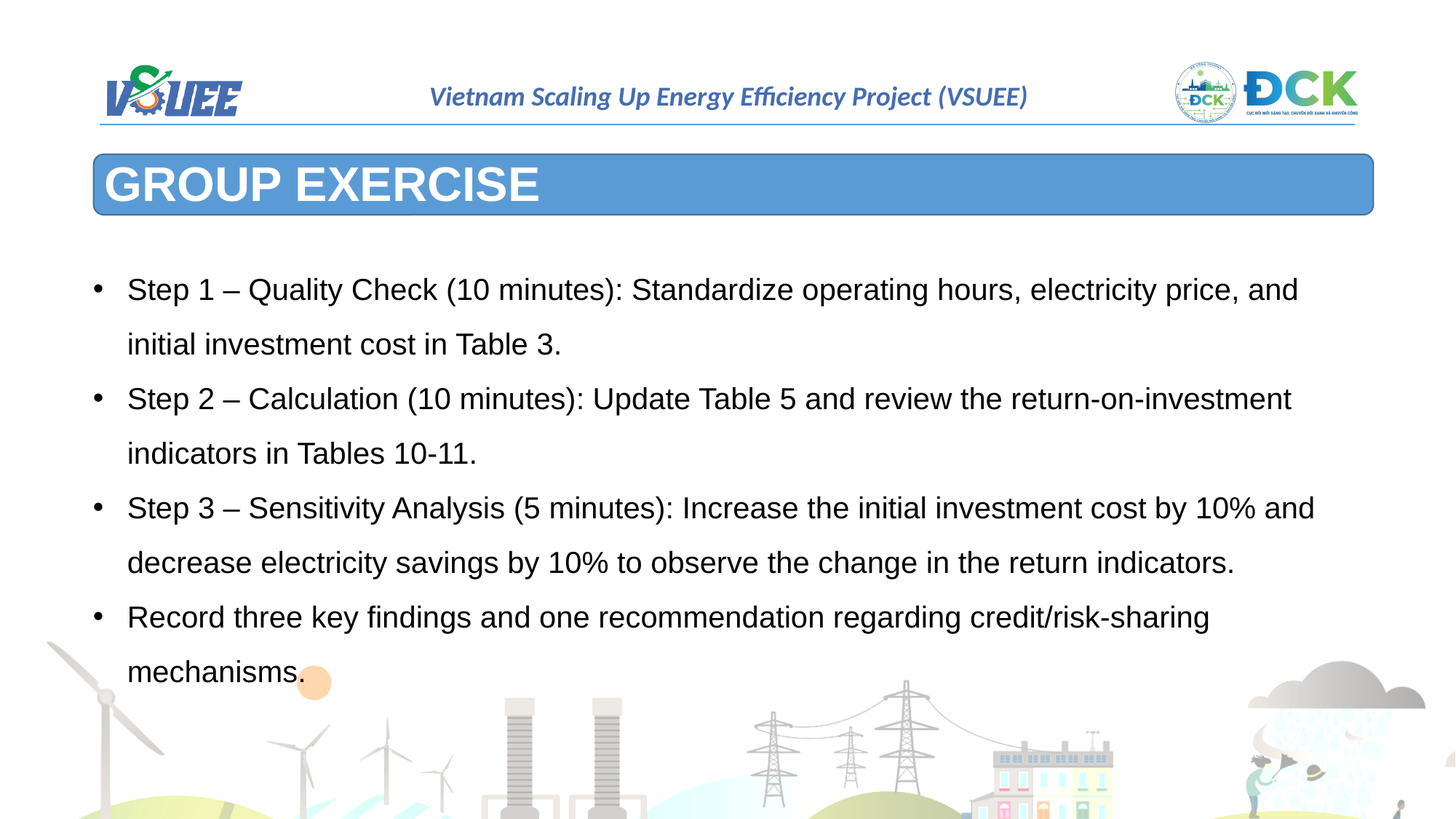

GROUP EXERCISE
Step 1 – Quality Check (10 minutes): Standardize operating hours, electricity price, and initial investment cost in Table 3.
Step 2 – Calculation (10 minutes): Update Table 5 and review the return-on-investment indicators in Tables 10-11.
Step 3 – Sensitivity Analysis (5 minutes): Increase the initial investment cost by 10% and decrease electricity savings by 10% to observe the change in the return indicators.
Record three key findings and one recommendation regarding credit/risk-sharing mechanisms.